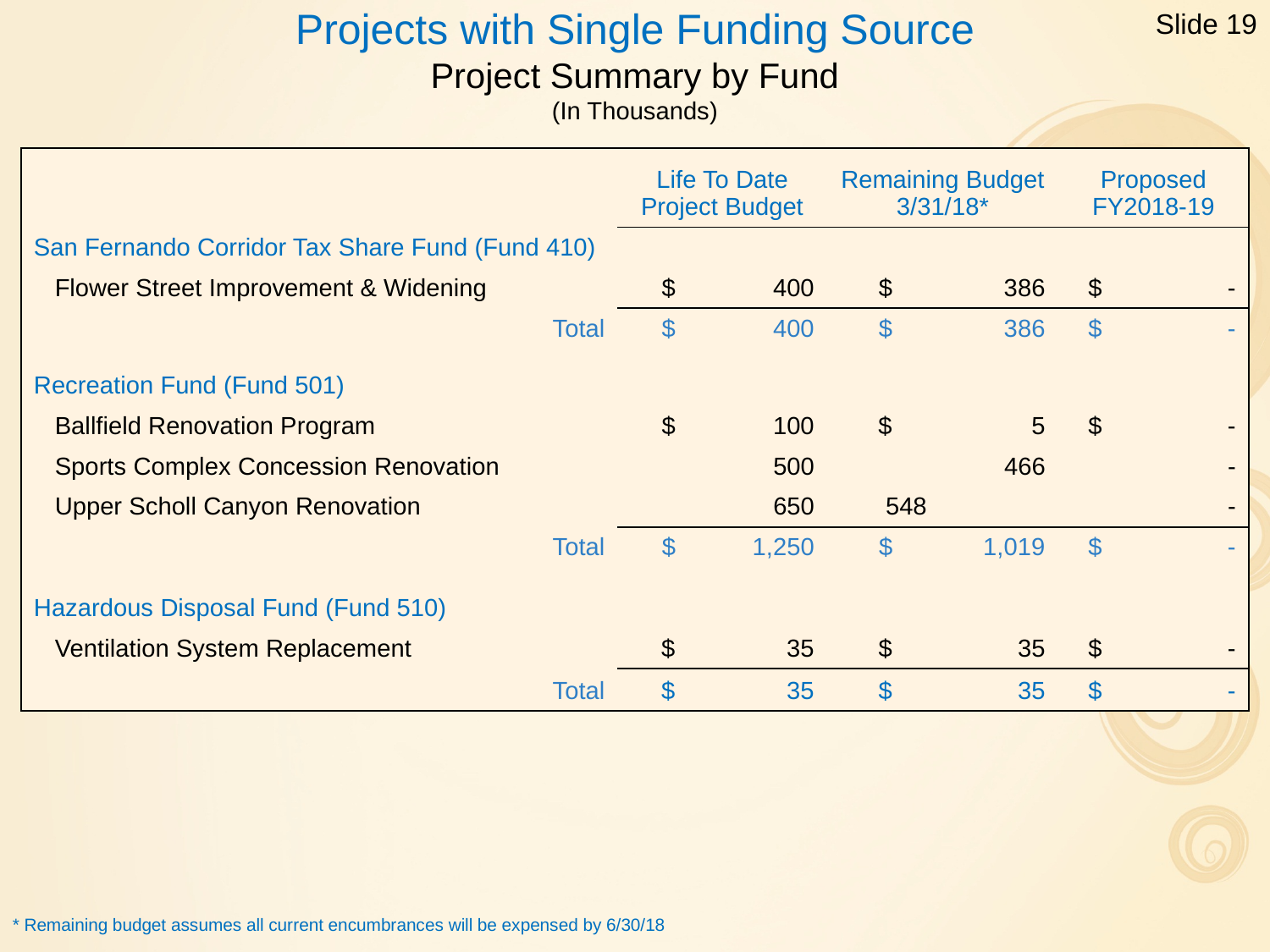

Slide 19
# Projects with Single Funding Source Project Summary by Fund (In Thousands)
|  | Life To Date Project Budget | Remaining Budget 3/31/18\* | Proposed FY2018-19 |
| --- | --- | --- | --- |
| San Fernando Corridor Tax Share Fund (Fund 410) |  |  |  |
| Flower Street Improvement & Widening | $ 400 | $ 386 | $ - |
| Total | $ 400 | $ 386 | $ - |
|  |  |  |  |
| Recreation Fund (Fund 501) |  |  |  |
| Ballfield Renovation Program | $ 100 | $ 5 | $ - |
| Sports Complex Concession Renovation | 500 | 466 | - |
| Upper Scholl Canyon Renovation | 650 | 548 | - |
| Total | $ 1,250 | $ 1,019 | $ - |
|  |  |  |  |
| Hazardous Disposal Fund (Fund 510) |  |  |  |
| Ventilation System Replacement | $ 35 | $ 35 | $ - |
| Total | $ 35 | $ 35 | $ - |
* Remaining budget assumes all current encumbrances will be expensed by 6/30/18